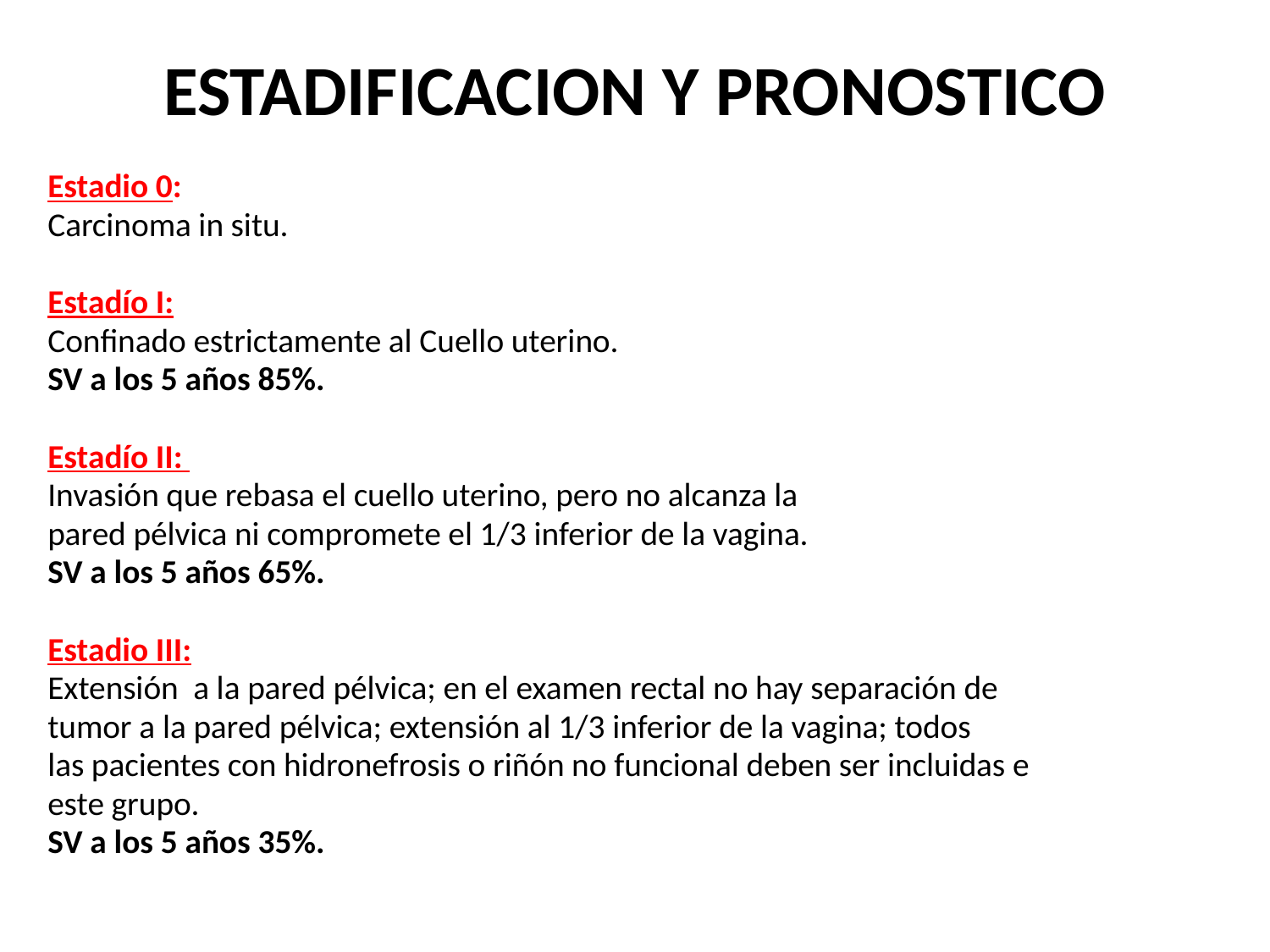

# ESTADIFICACION Y PRONOSTICO
Estadio 0:
Carcinoma in situ.

Estadío I:
Confinado estrictamente al Cuello uterino.
SV a los 5 años 85%.

Estadío II:
Invasión que rebasa el cuello uterino, pero no alcanza la
pared pélvica ni compromete el 1/3 inferior de la vagina.
SV a los 5 años 65%.

Estadio III:
Extensión  a la pared pélvica; en el examen rectal no hay separación de
tumor a la pared pélvica; extensión al 1/3 inferior de la vagina; todos
las pacientes con hidronefrosis o riñón no funcional deben ser incluidas e
este grupo.
SV a los 5 años 35%.